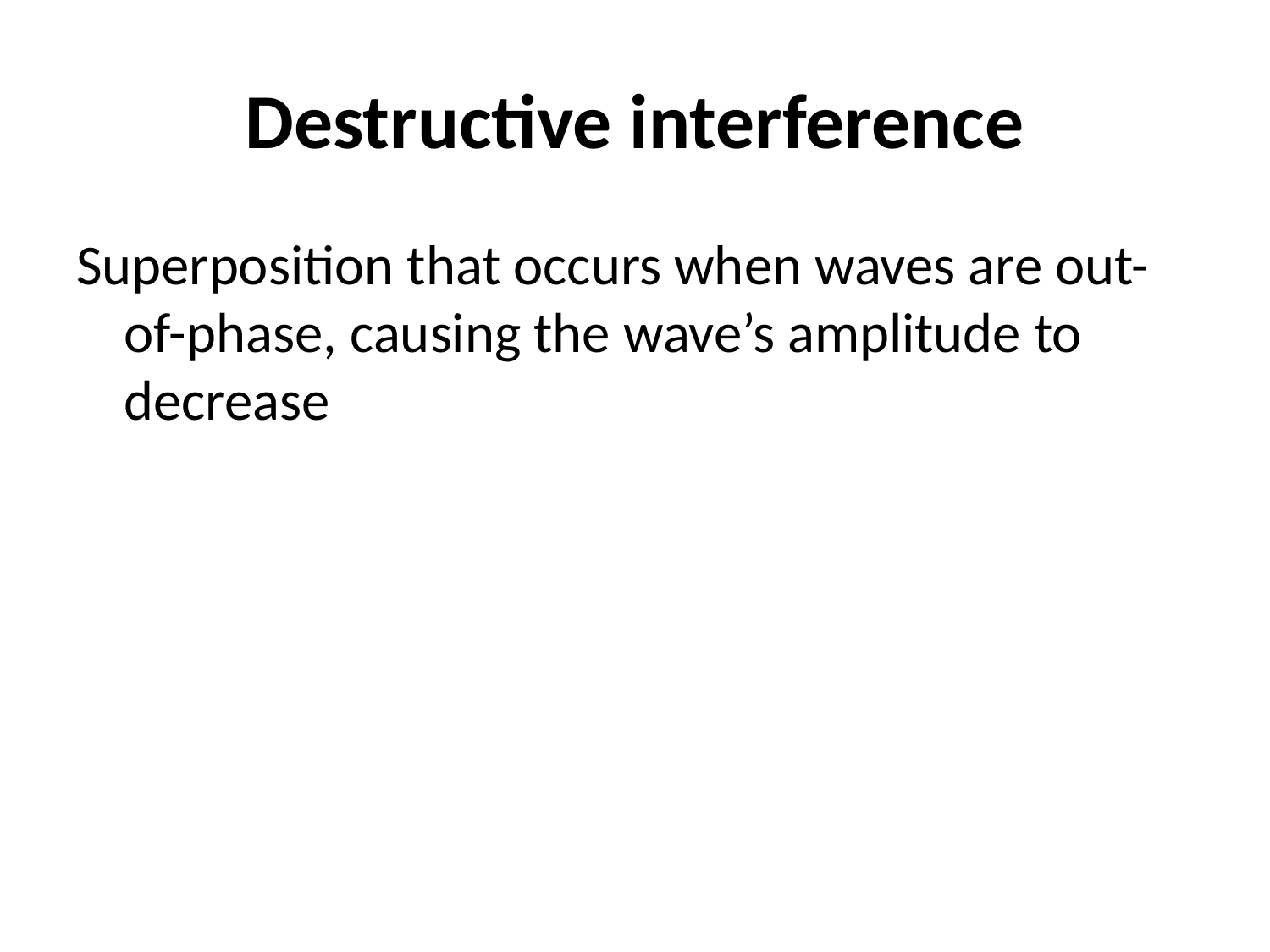

# Destructive interference
Superposition that occurs when waves are out-of-phase, causing the wave’s amplitude to decrease